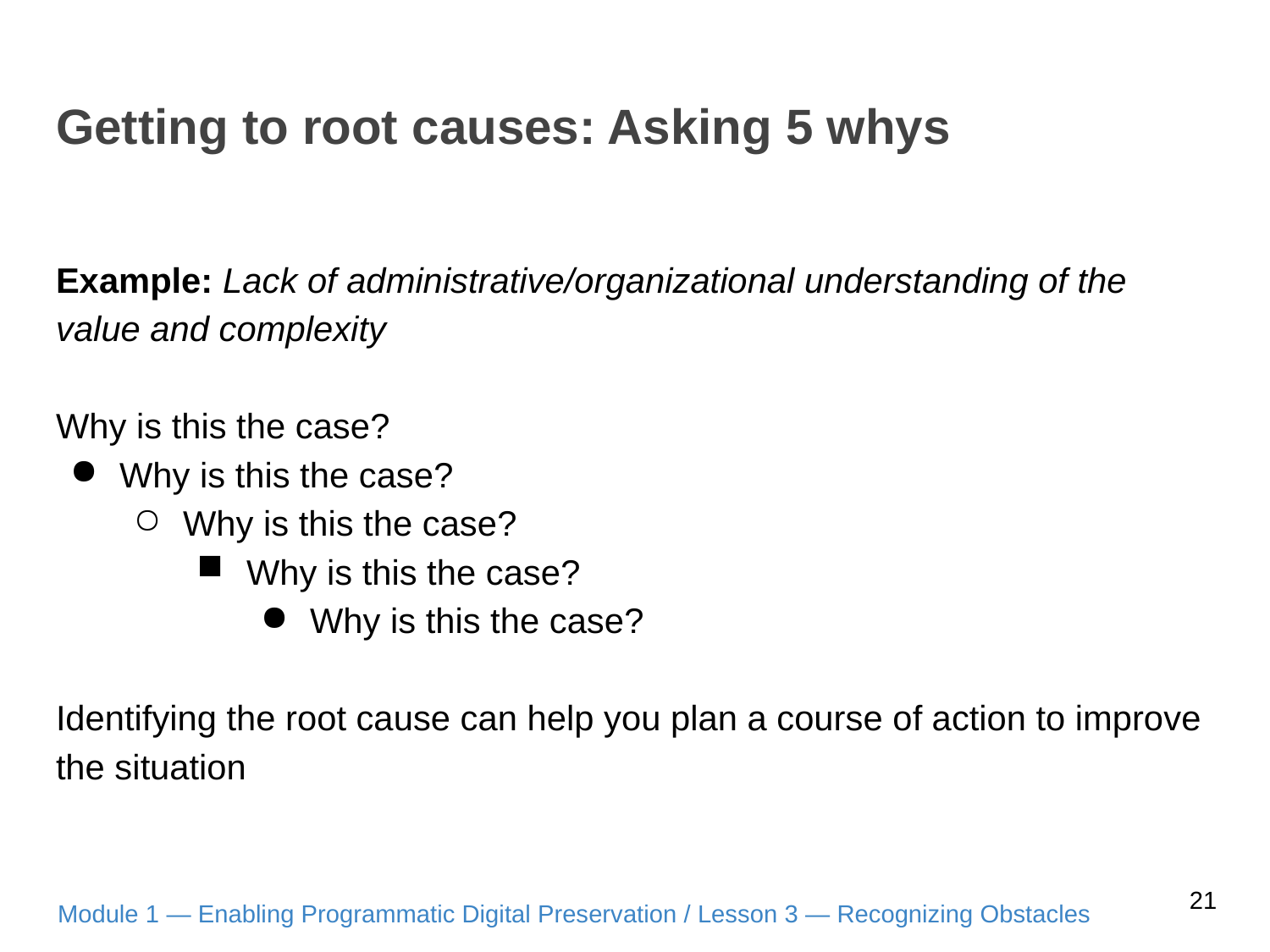

# Getting to root causes: Asking 5 whys
Example: Lack of administrative/organizational understanding of the value and complexity

Why is this the case?
Why is this the case?
Why is this the case?
Why is this the case?
Why is this the case?

Identifying the root cause can help you plan a course of action to improve the situation

21
Module 1 — Enabling Programmatic Digital Preservation / Lesson 3 — Recognizing Obstacles